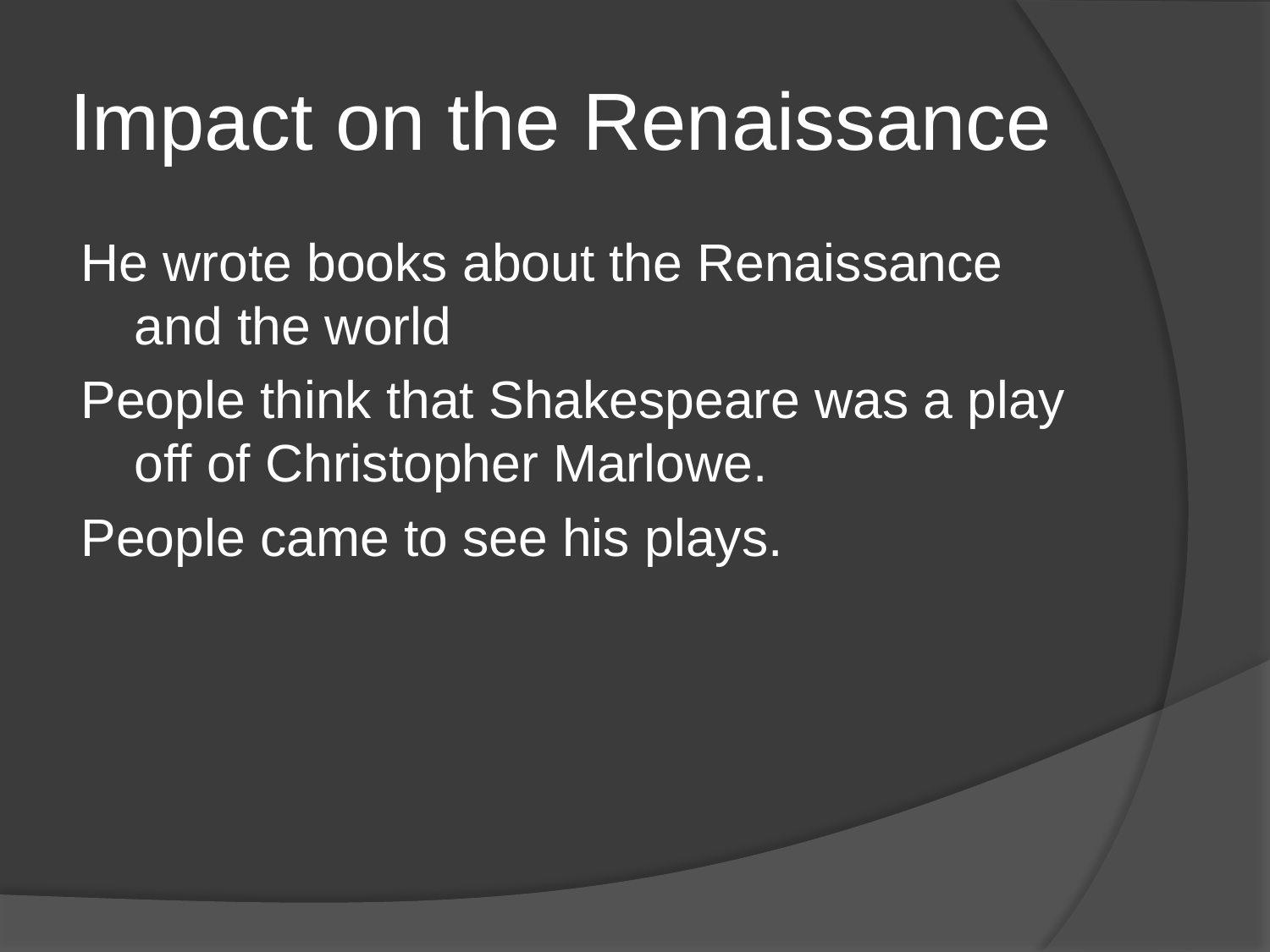

# Impact on the Renaissance
He wrote books about the Renaissance and the world
People think that Shakespeare was a play off of Christopher Marlowe.
People came to see his plays.